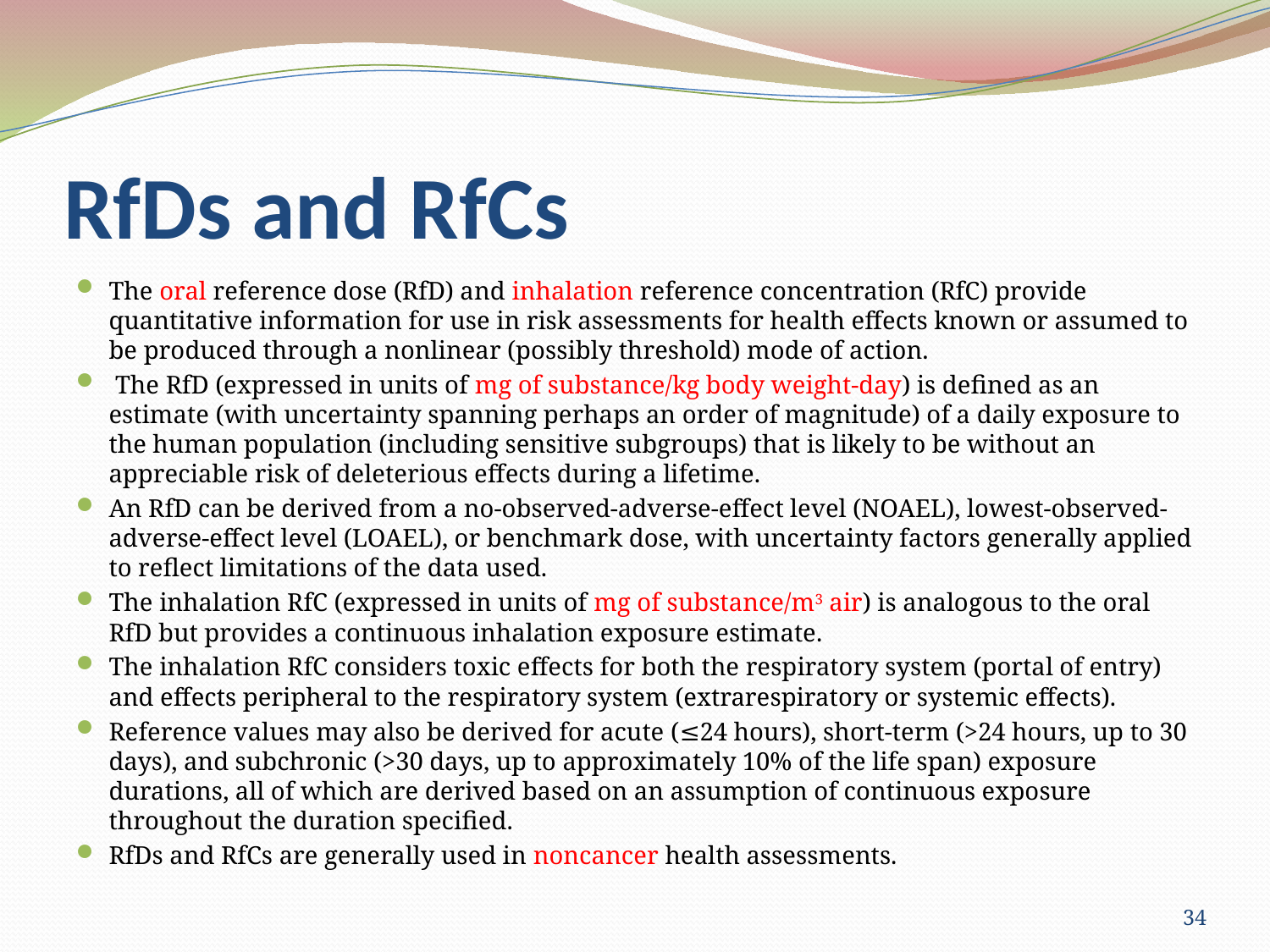

# RfDs and RfCs
The oral reference dose (RfD) and inhalation reference concentration (RfC) provide quantitative information for use in risk assessments for health effects known or assumed to be produced through a nonlinear (possibly threshold) mode of action.
 The RfD (expressed in units of mg of substance/kg body weight-day) is defined as an estimate (with uncertainty spanning perhaps an order of magnitude) of a daily exposure to the human population (including sensitive subgroups) that is likely to be without an appreciable risk of deleterious effects during a lifetime.
An RfD can be derived from a no-observed-adverse-effect level (NOAEL), lowest-observed-adverse-effect level (LOAEL), or benchmark dose, with uncertainty factors generally applied to reflect limitations of the data used.
The inhalation RfC (expressed in units of mg of substance/m3 air) is analogous to the oral RfD but provides a continuous inhalation exposure estimate.
The inhalation RfC considers toxic effects for both the respiratory system (portal of entry) and effects peripheral to the respiratory system (extrarespiratory or systemic effects).
Reference values may also be derived for acute (≤24 hours), short-term (>24 hours, up to 30 days), and subchronic (>30 days, up to approximately 10% of the life span) exposure durations, all of which are derived based on an assumption of continuous exposure throughout the duration specified.
RfDs and RfCs are generally used in noncancer health assessments.

34